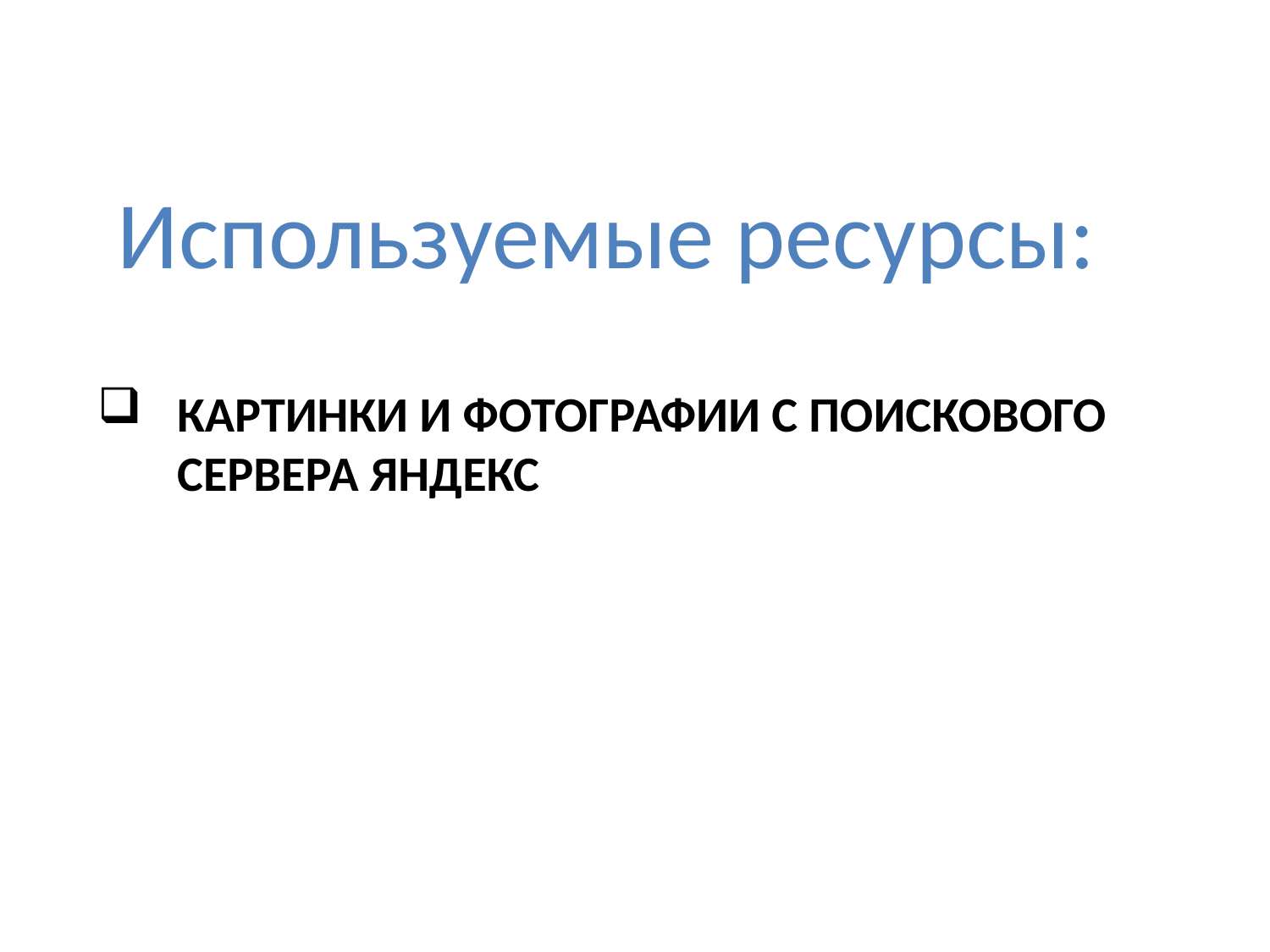

Используемые ресурсы:
# Картинки и фотографии с поискового сервера Яндекс